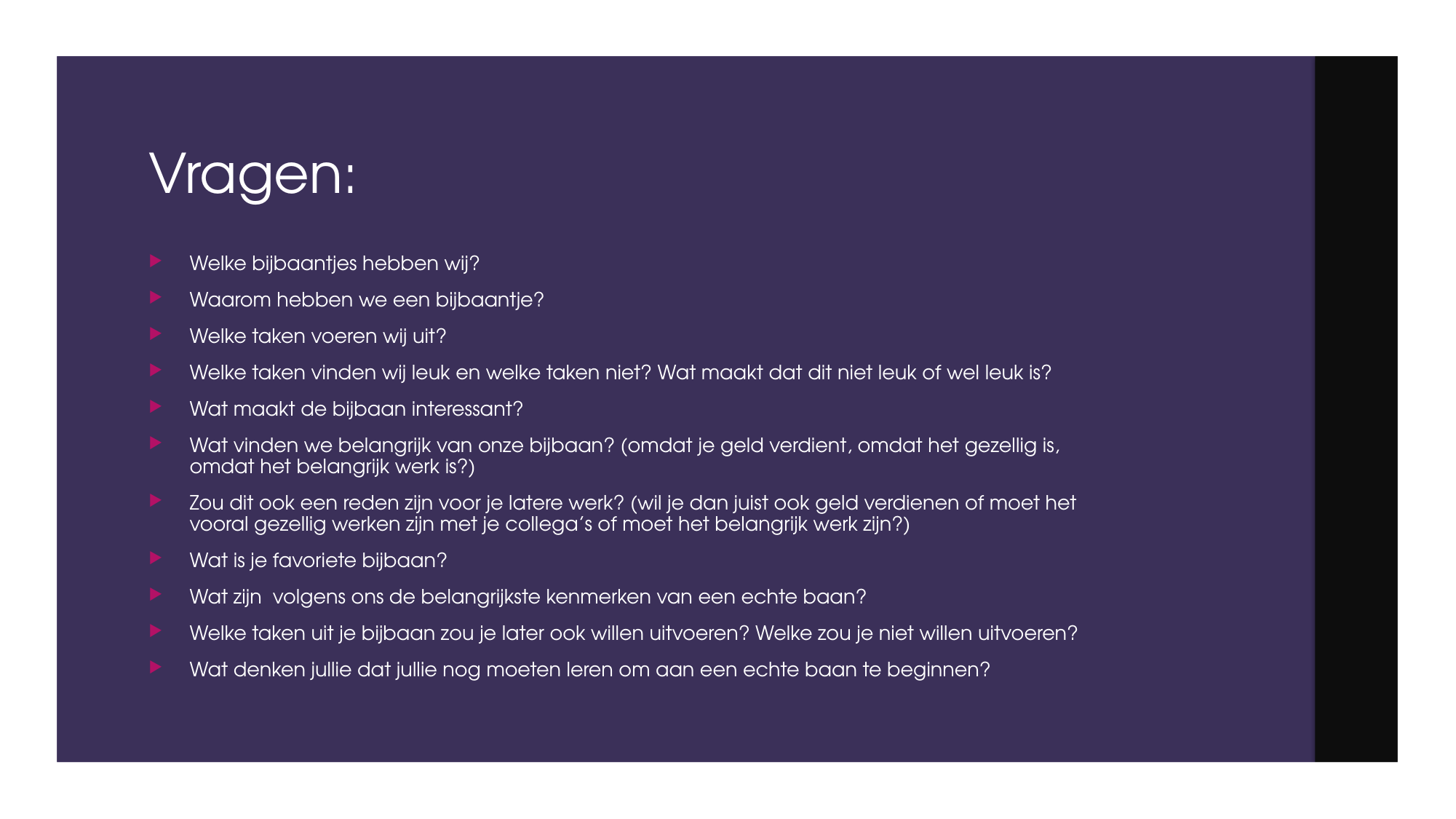

# Vragen:
Welke bijbaantjes hebben wij?
Waarom hebben we een bijbaantje?
Welke taken voeren wij uit?
Welke taken vinden wij leuk en welke taken niet? Wat maakt dat dit niet leuk of wel leuk is?
Wat maakt de bijbaan interessant?
Wat vinden we belangrijk van onze bijbaan? (omdat je geld verdient, omdat het gezellig is, omdat het belangrijk werk is?)
Zou dit ook een reden zijn voor je latere werk? (wil je dan juist ook geld verdienen of moet het vooral gezellig werken zijn met je collega’s of moet het belangrijk werk zijn?)
Wat is je favoriete bijbaan?
Wat zijn  volgens ons de belangrijkste kenmerken van een echte baan?
Welke taken uit je bijbaan zou je later ook willen uitvoeren? Welke zou je niet willen uitvoeren?
Wat denken jullie dat jullie nog moeten leren om aan een echte baan te beginnen?